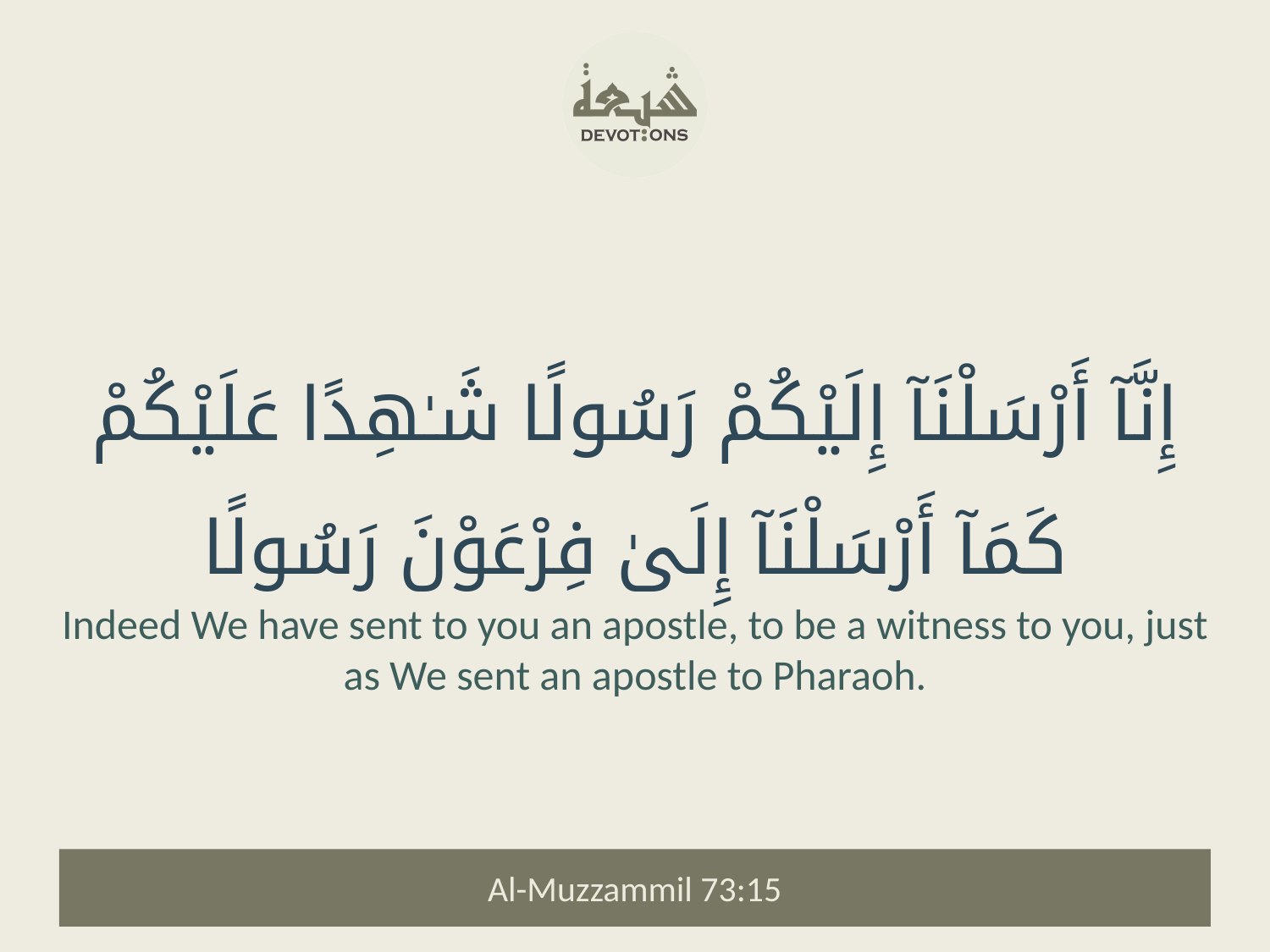

إِنَّآ أَرْسَلْنَآ إِلَيْكُمْ رَسُولًا شَـٰهِدًا عَلَيْكُمْ كَمَآ أَرْسَلْنَآ إِلَىٰ فِرْعَوْنَ رَسُولًا
Indeed We have sent to you an apostle, to be a witness to you, just as We sent an apostle to Pharaoh.
Al-Muzzammil 73:15